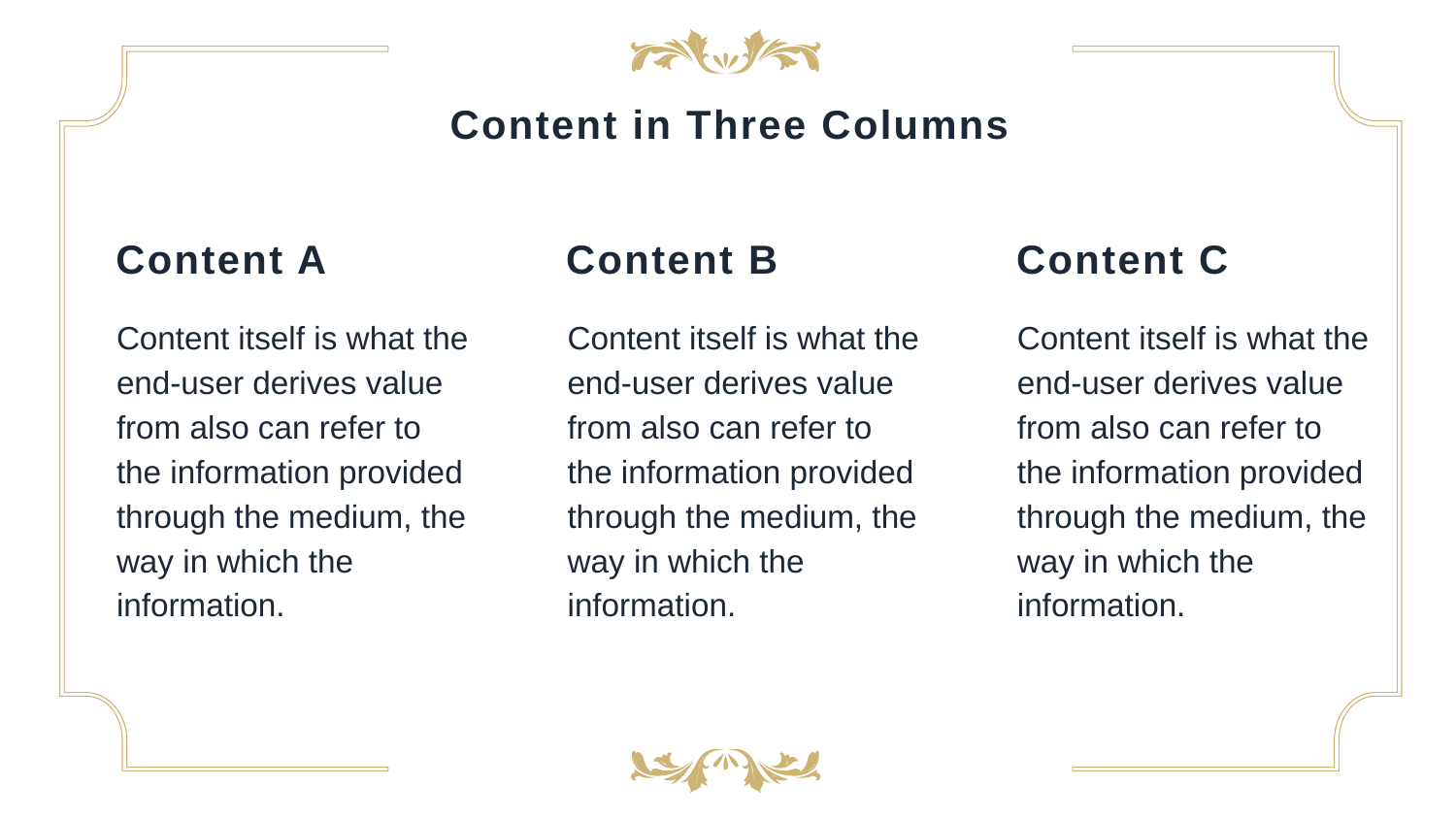

Content in Three Columns
Content A
Content B
Content C
Content itself is what the end-user derives value from also can refer to the information provided through the medium, the way in which the information.
Content itself is what the end-user derives value from also can refer to the information provided through the medium, the way in which the information.
Content itself is what the end-user derives value from also can refer to the information provided through the medium, the way in which the information.